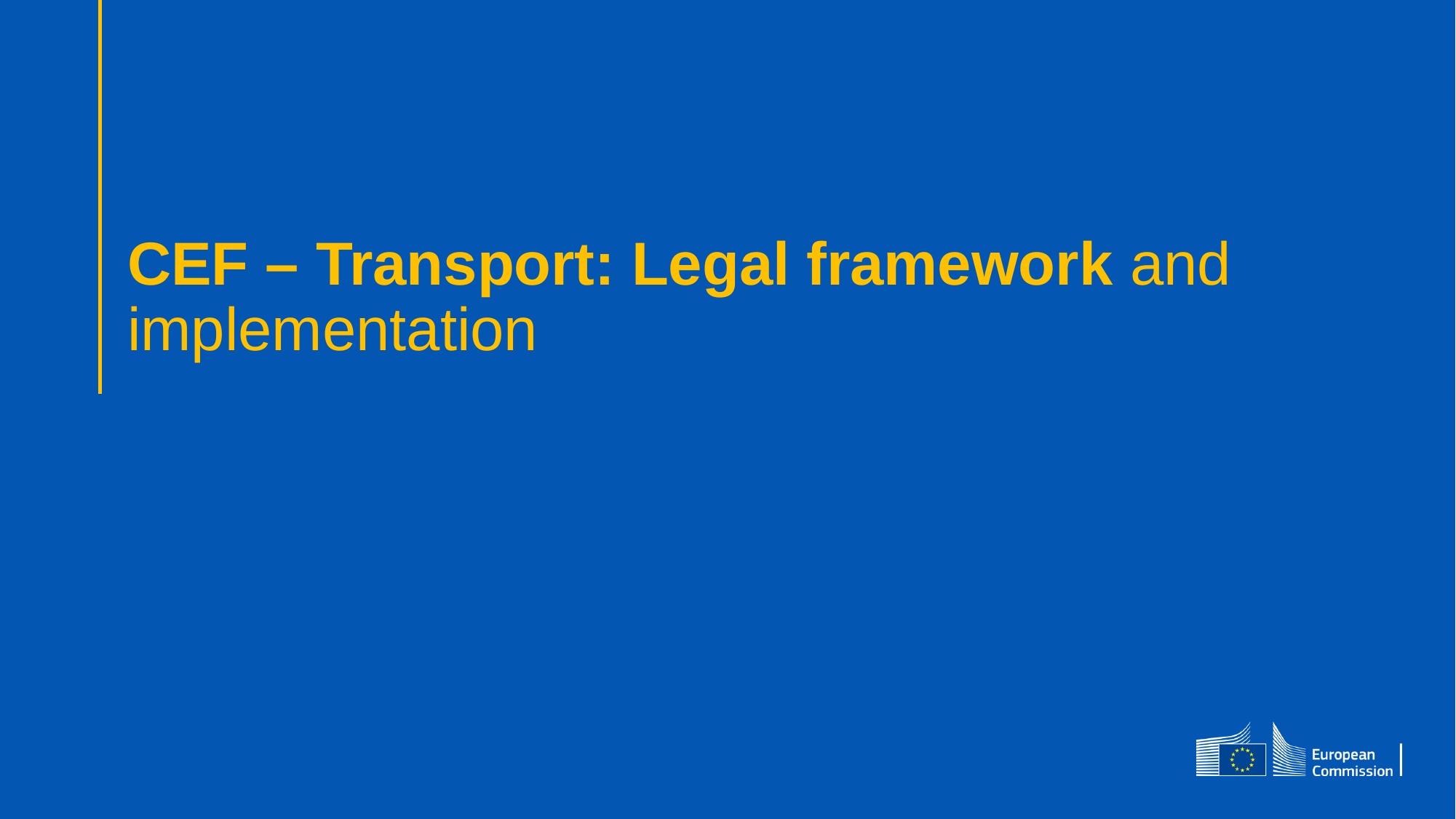

# CEF – Transport: Legal framework and implementation